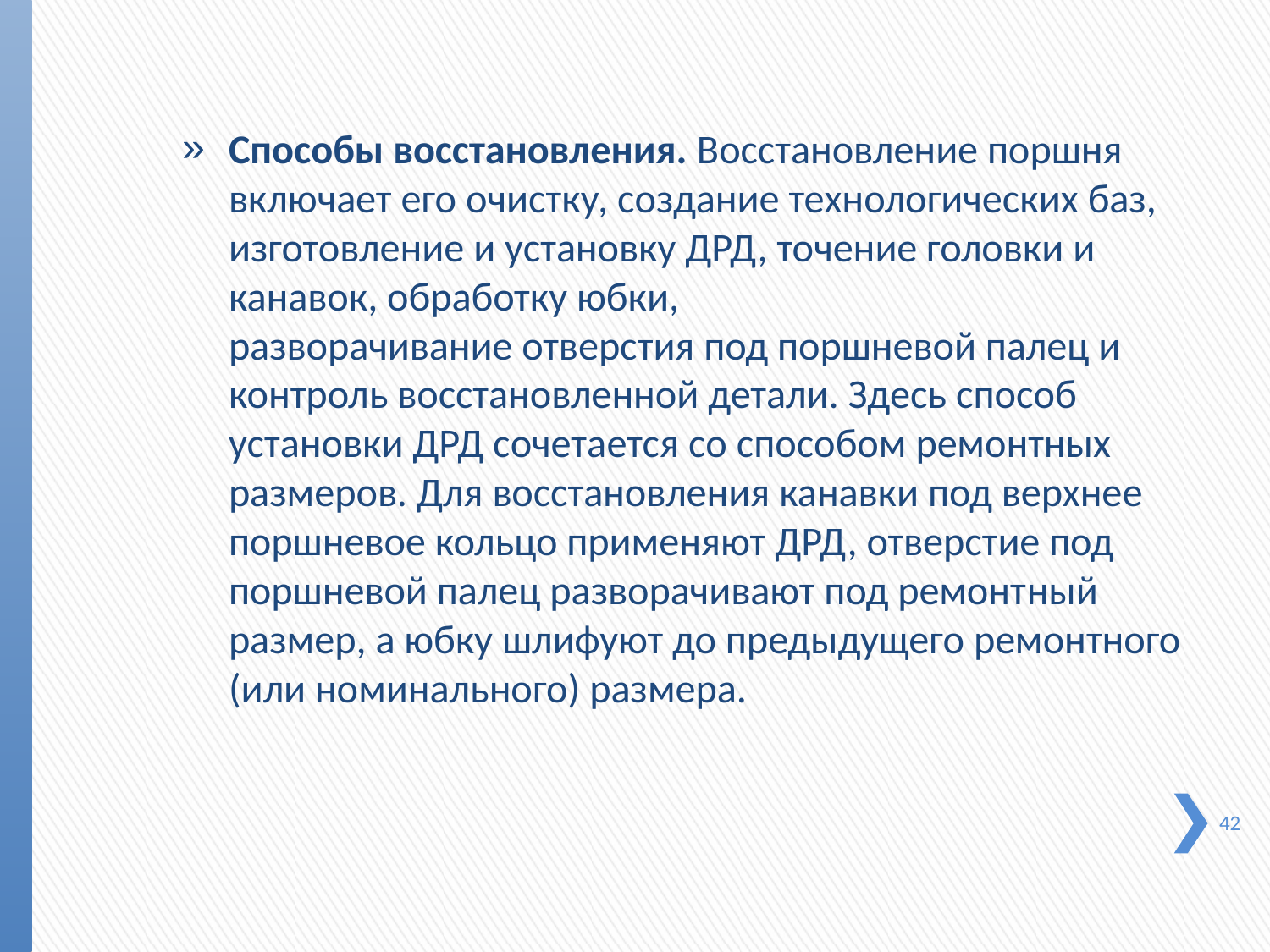

Способы восстановления. Восстановление поршня вклю­чает его очистку, создание технологических баз, изготовление и установку ДРД, точение головки и канавок, обработку юбки,
разворачивание отверстия под поршневой палец и контроль восстановленной детали. Здесь способ установки ДРД сочета­ется со способом ремонтных размеров. Для восстановления канавки под верхнее поршневое кольцо применяют ДРД, отверстие под поршневой палец разворачивают под ремонт­ный размер, а юбку шлифуют до предыдущего ремонтного (или номинального) размера.

42